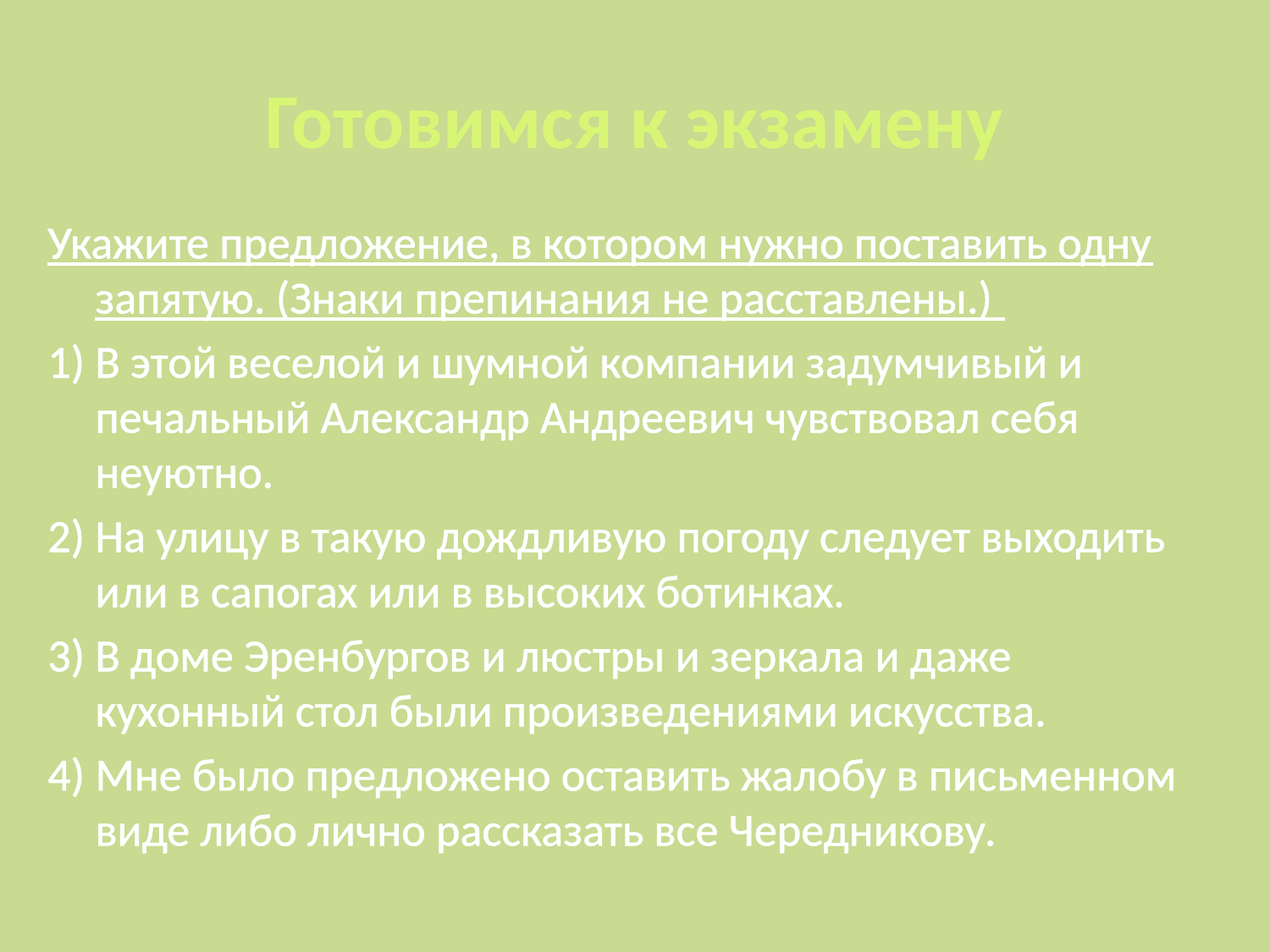

# Готовимся к экзамену
Укажите предложение, в котором нужно поставить одну запятую. (Знаки препинания не расставлены.)
1) В этой веселой и шумной компании задумчивый и печальный Александр Андреевич чувствовал себя неуютно.
2) На улицу в такую дождливую погоду следует выходить или в сапогах или в высоких ботинках.
3) В доме Эренбургов и люстры и зеркала и даже кухонный стол были произведениями искусства.
4) Мне было предложено оставить жалобу в письменном виде либо лично рассказать все Чередникову.